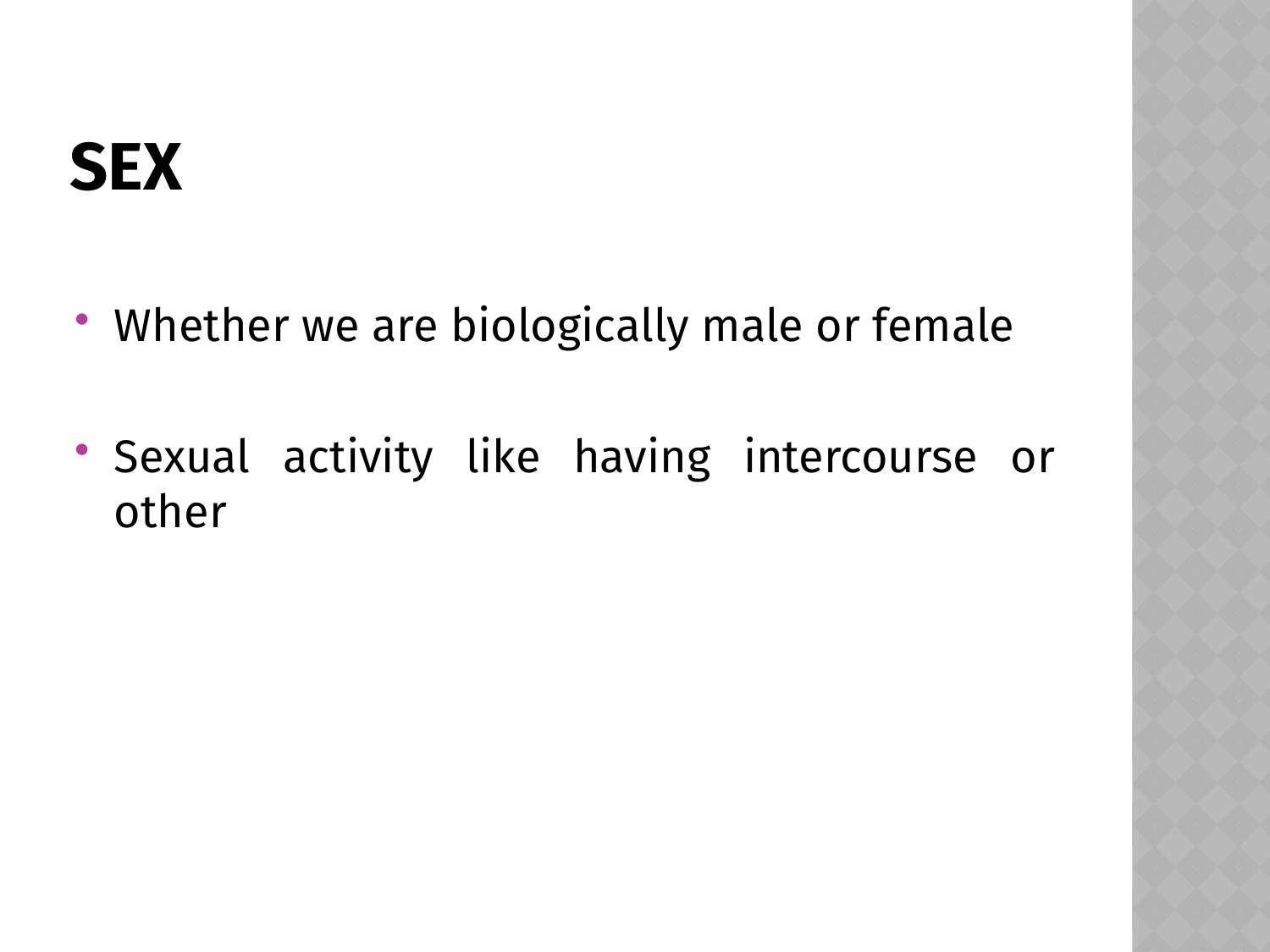

# Sex

Whether we are biologically male or female

Sexual activity like having intercourse or other